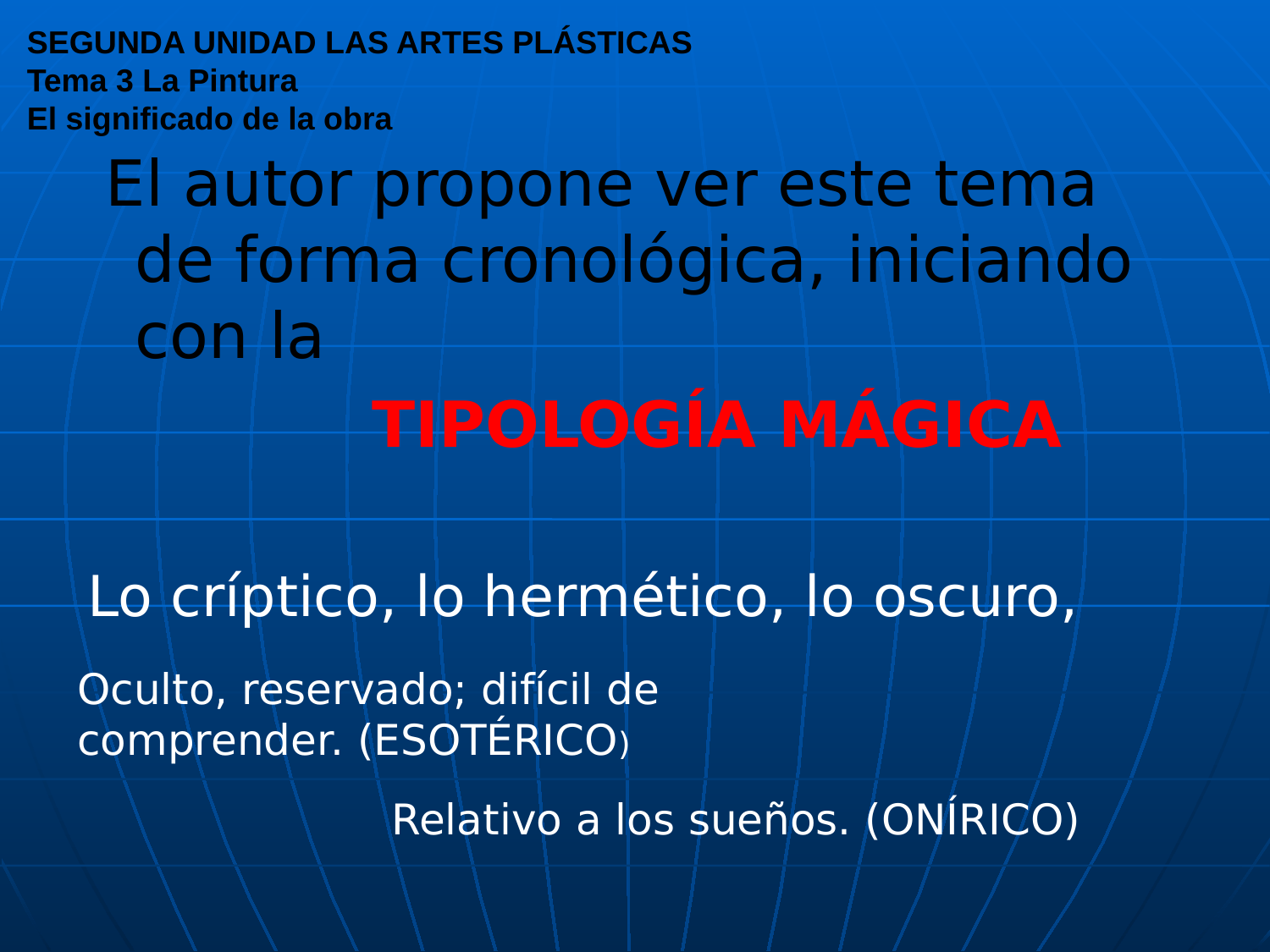

# SEGUNDA UNIDAD LAS ARTES PLÁSTICAS Tema 3 La Pintura El significado de la obra
 El autor propone ver este tema de forma cronológica, iniciando con la
		TIPOLOGÍA MÁGICA

Lo críptico, lo hermético, lo oscuro,

Oculto, reservado; difícil de comprender. (ESOTÉRICO)
Relativo a los sueños. (ONÍRICO)